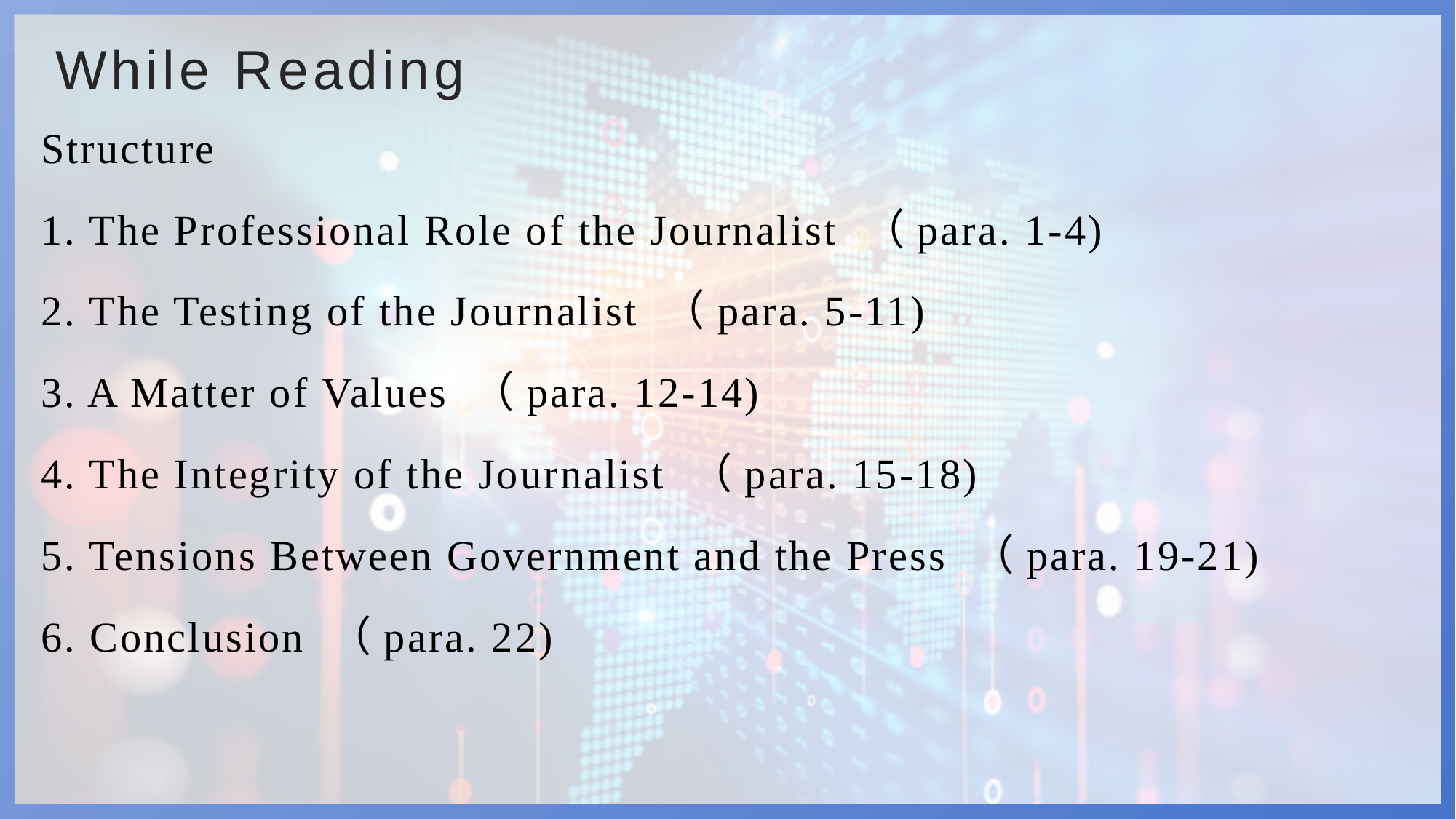

# While Reading
Structure
1. The Professional Role of the Journalist （para. 1-4)
2. The Testing of the Journalist （para. 5-11)
3. A Matter of Values （para. 12-14)
4. The Integrity of the Journalist （para. 15-18)
5. Tensions Between Government and the Press （para. 19-21)
6. Conclusion （para. 22)